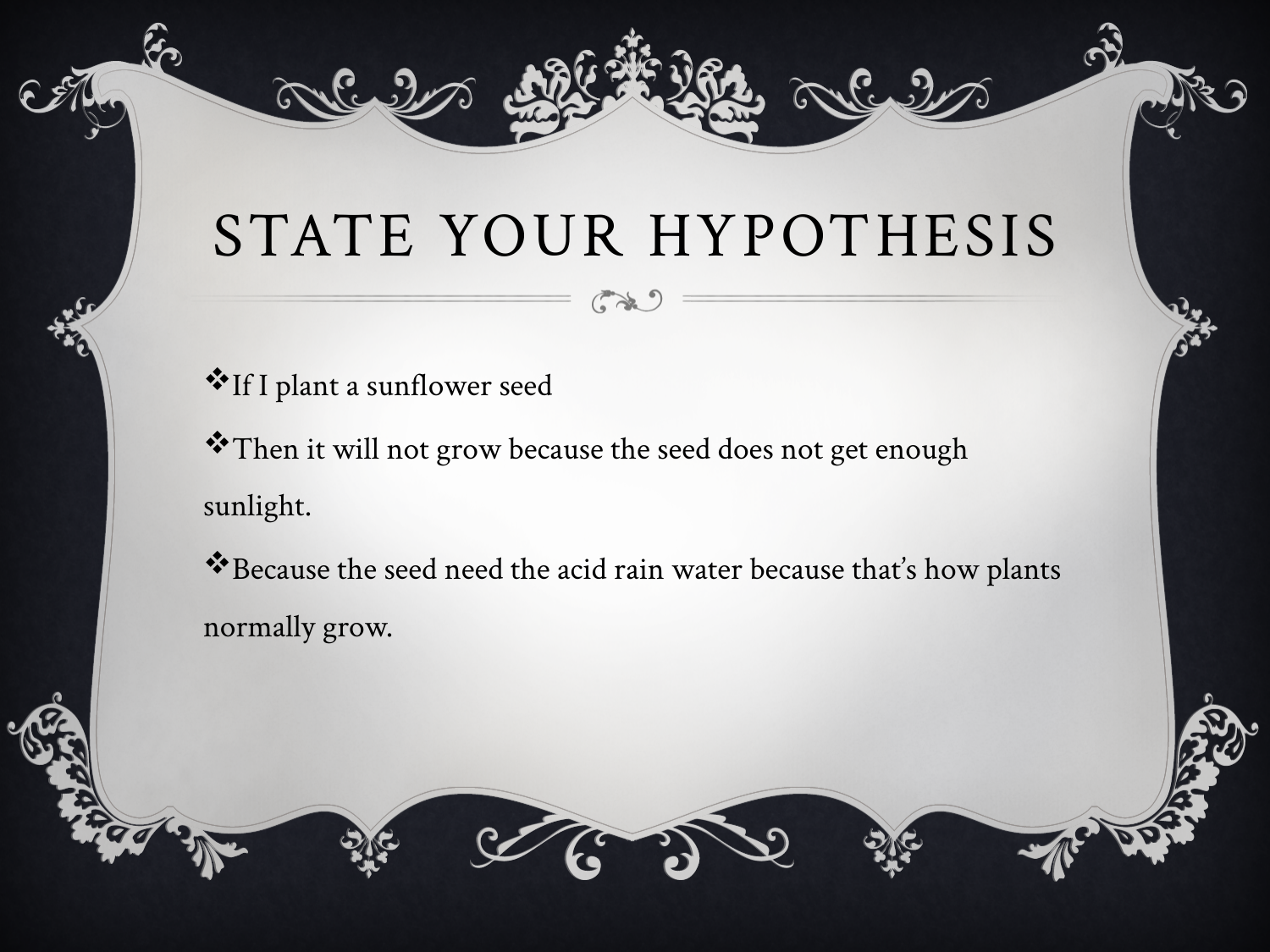

# State Your Hypothesis
If I plant a sunflower seed
Then it will not grow because the seed does not get enough sunlight.
Because the seed need the acid rain water because that’s how plants normally grow.